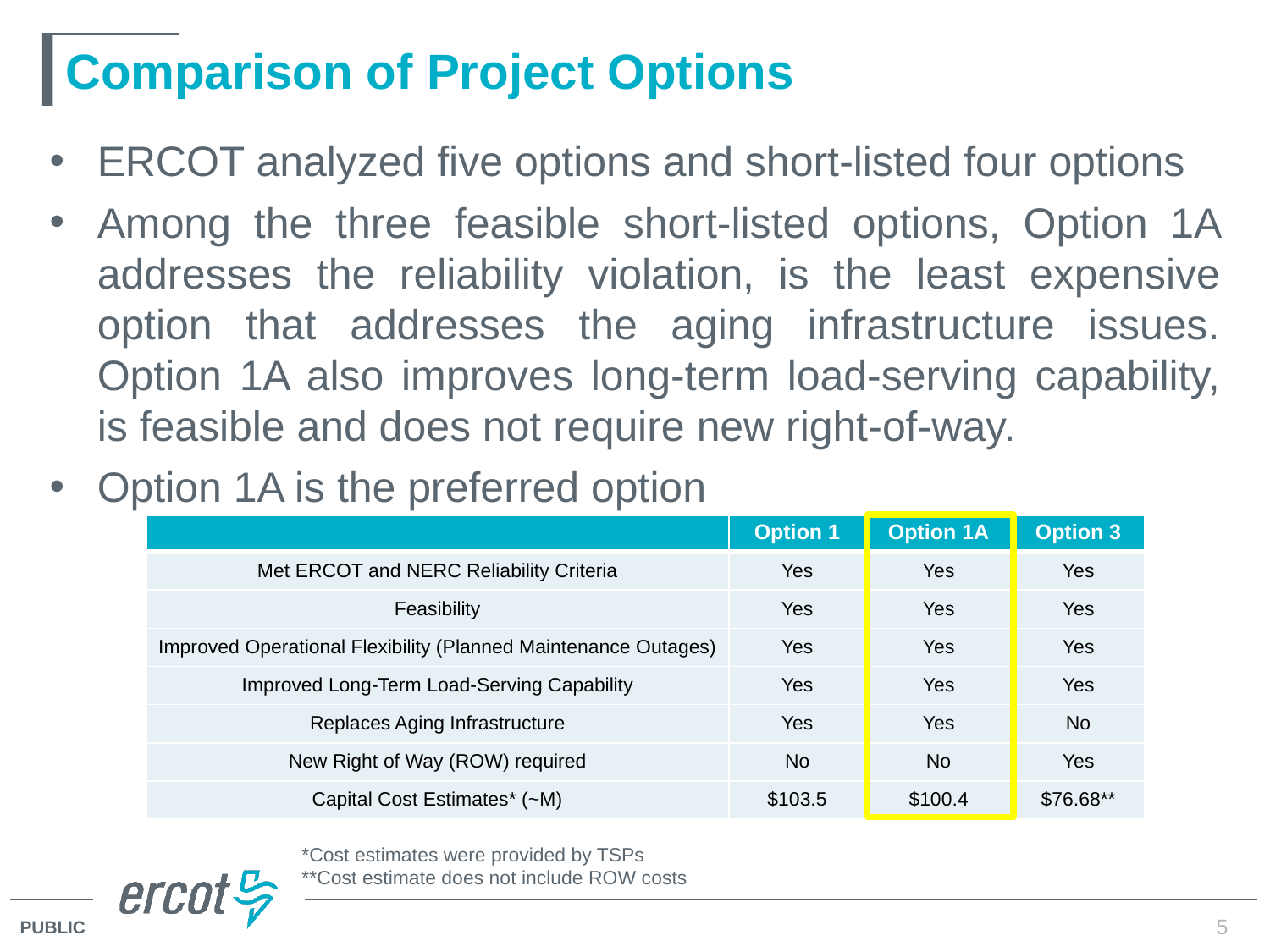

# Comparison of Project Options
ERCOT analyzed five options and short-listed four options
Among the three feasible short-listed options, Option 1A addresses the reliability violation, is the least expensive option that addresses the aging infrastructure issues. Option 1A also improves long-term load-serving capability, is feasible and does not require new right-of-way.
Option 1A is the preferred option

|  | Option 1 | Option 1A | Option 3 |
| --- | --- | --- | --- |
| Met ERCOT and NERC Reliability Criteria | Yes | Yes | Yes |
| Feasibility | Yes | Yes | Yes |
| Improved Operational Flexibility (Planned Maintenance Outages) | Yes | Yes | Yes |
| Improved Long-Term Load-Serving Capability | Yes | Yes | Yes |
| Replaces Aging Infrastructure | Yes | Yes | No |
| New Right of Way (ROW) required | No | No | Yes |
| Capital Cost Estimates\* (~M) | $103.5 | $100.4 | $76.68\*\* |
*Cost estimates were provided by TSPs
**Cost estimate does not include ROW costs
5